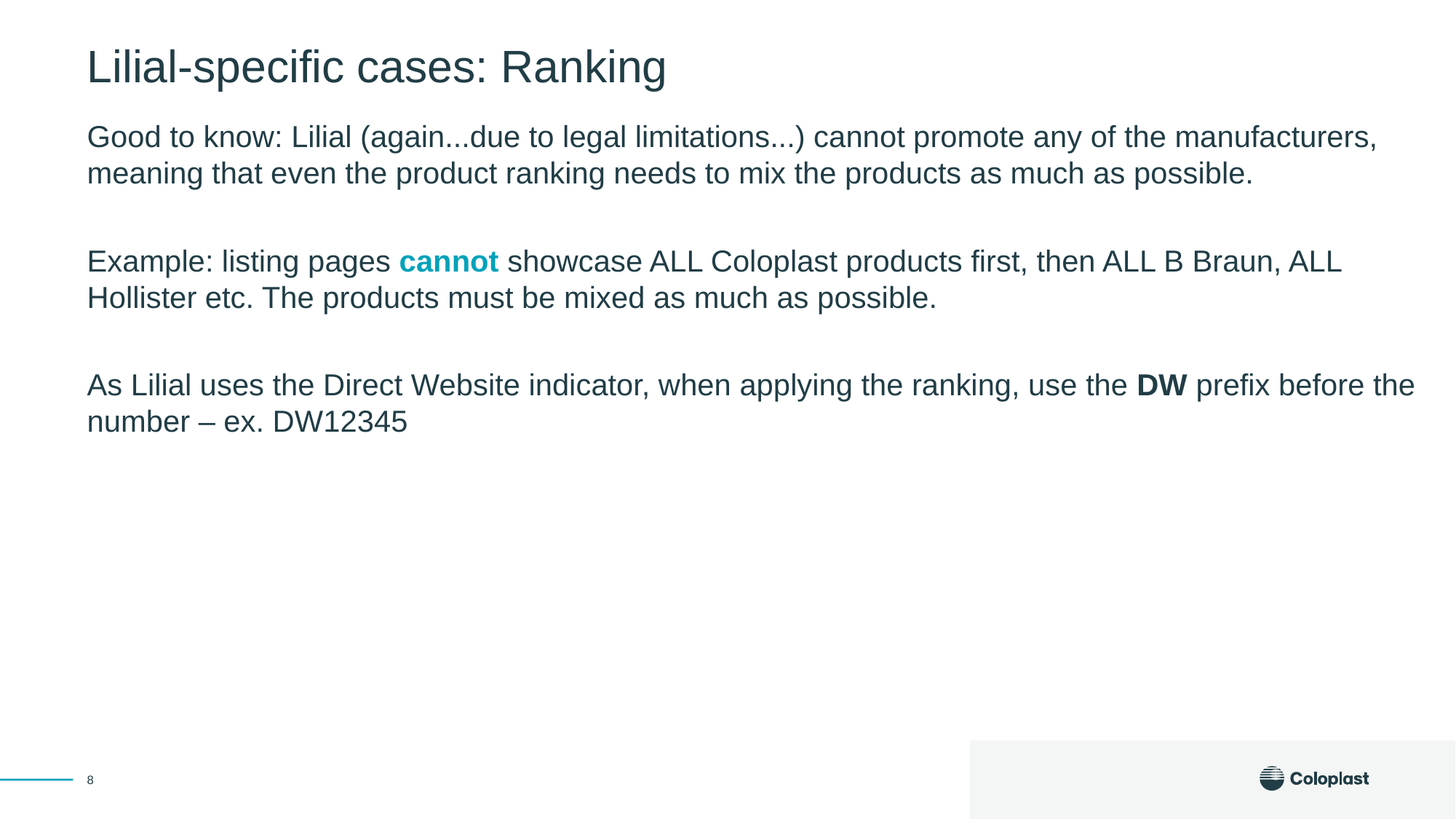

# Lilial-specific cases: Ranking
Good to know: Lilial (again...due to legal limitations...) cannot promote any of the manufacturers, meaning that even the product ranking needs to mix the products as much as possible.

Example: listing pages cannot showcase ALL Coloplast products first, then ALL B Braun, ALL Hollister etc. The products must be mixed as much as possible.

As Lilial uses the Direct Website indicator, when applying the ranking, use the DW prefix before the number – ex. DW12345
8